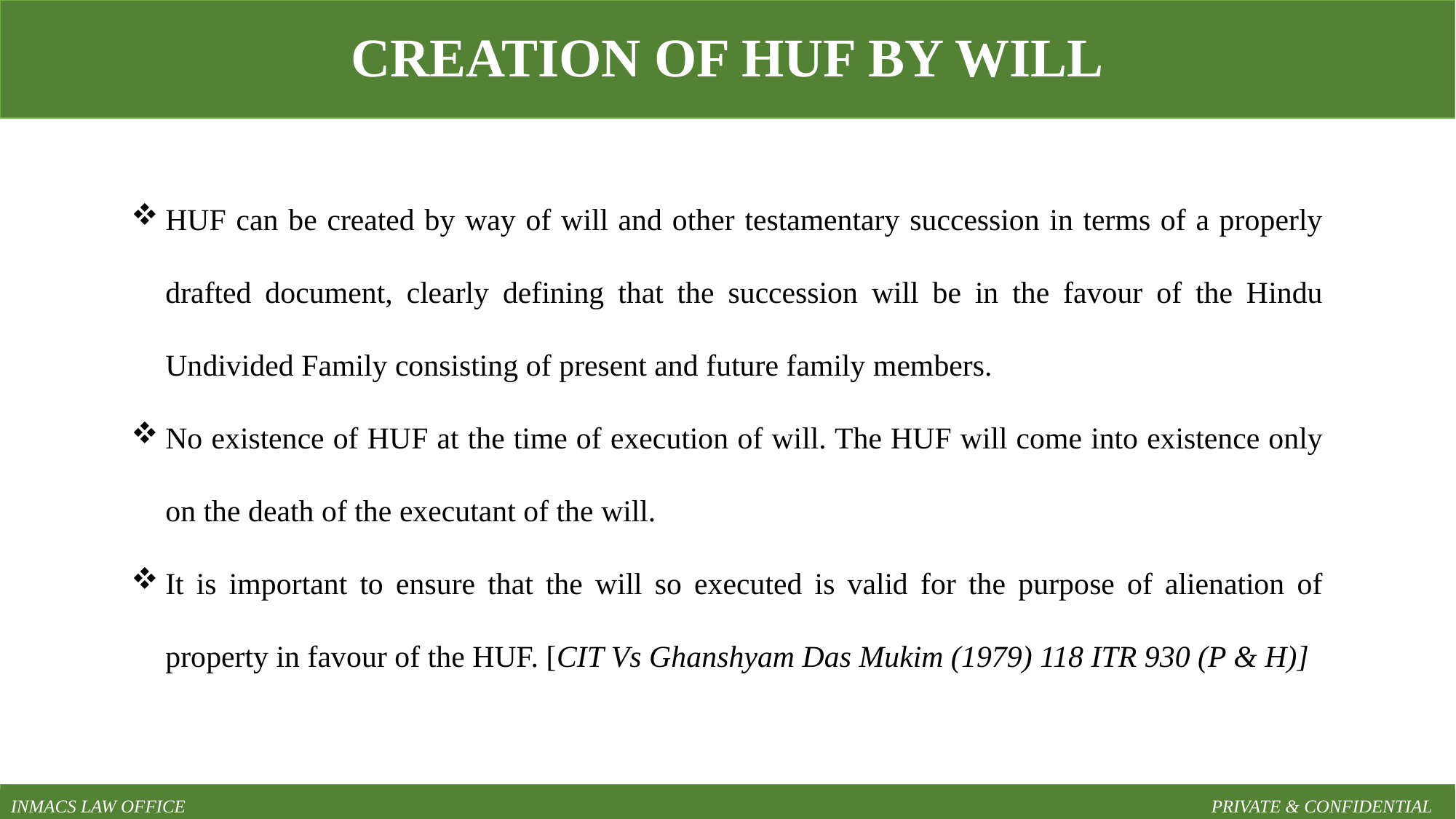

CREATION OF HUF BY WILL
HUF can be created by way of will and other testamentary succession in terms of a properly drafted document, clearly defining that the succession will be in the favour of the Hindu Undivided Family consisting of present and future family members.
No existence of HUF at the time of execution of will. The HUF will come into existence only on the death of the executant of the will.
It is important to ensure that the will so executed is valid for the purpose of alienation of property in favour of the HUF. [CIT Vs Ghanshyam Das Mukim (1979) 118 ITR 930 (P & H)]

INMACS LAW OFFICE										PRIVATE & CONFIDENTIAL